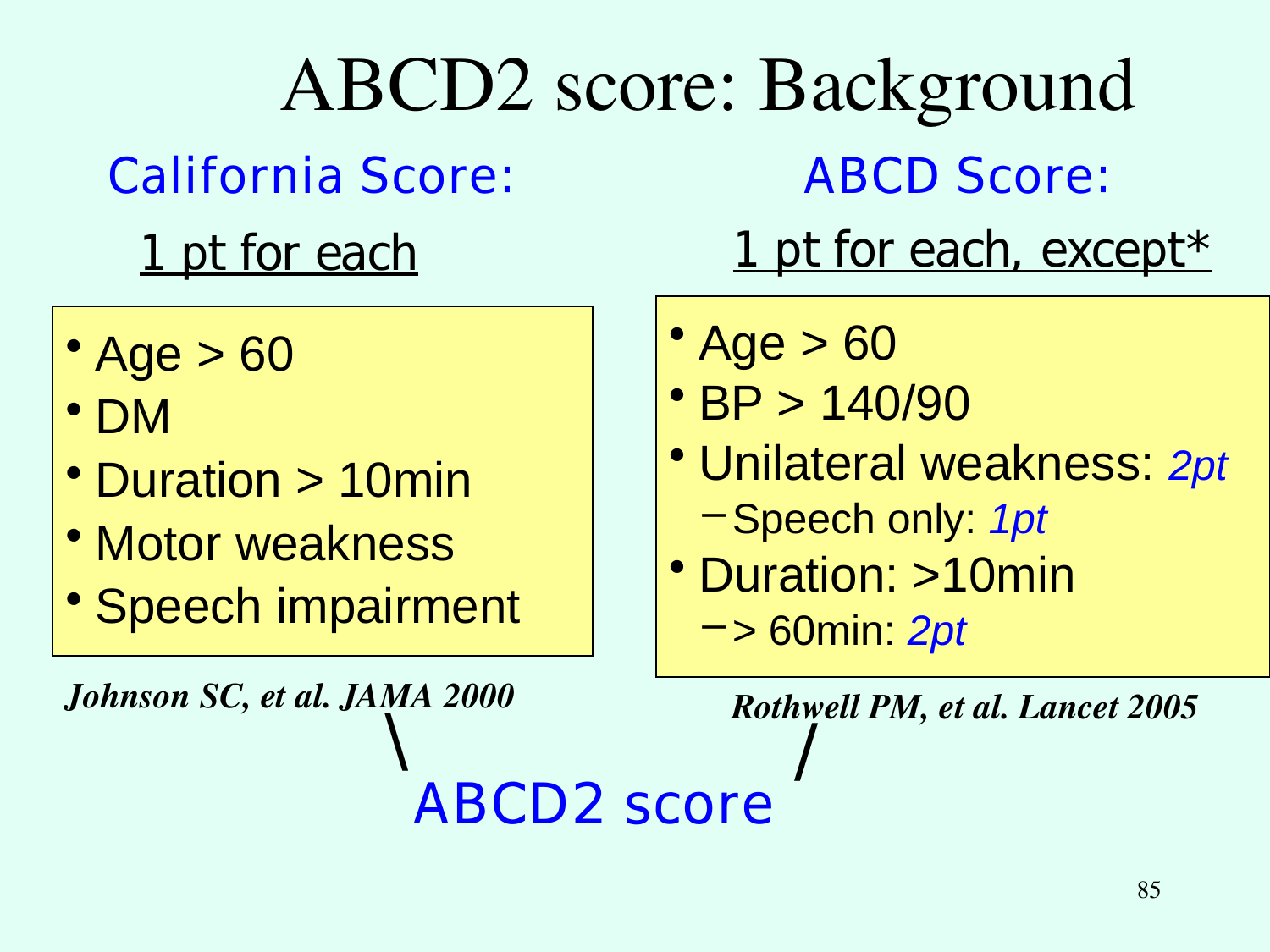

# ABCD2 score: Background
California Score:

  1 pt for each
     ABCD Score:

1 pt for each, except*
Age > 60
BP > 140/90
Unilateral weakness: 2pt
Speech only: 1pt
Duration: >10min
> 60min: 2pt
Age > 60
DM
Duration > 10min
Motor weakness
Speech impairment
Johnson SC, et al. JAMA 2000
Rothwell PM, et al. Lancet 2005
\
/
ABCD2 score
85